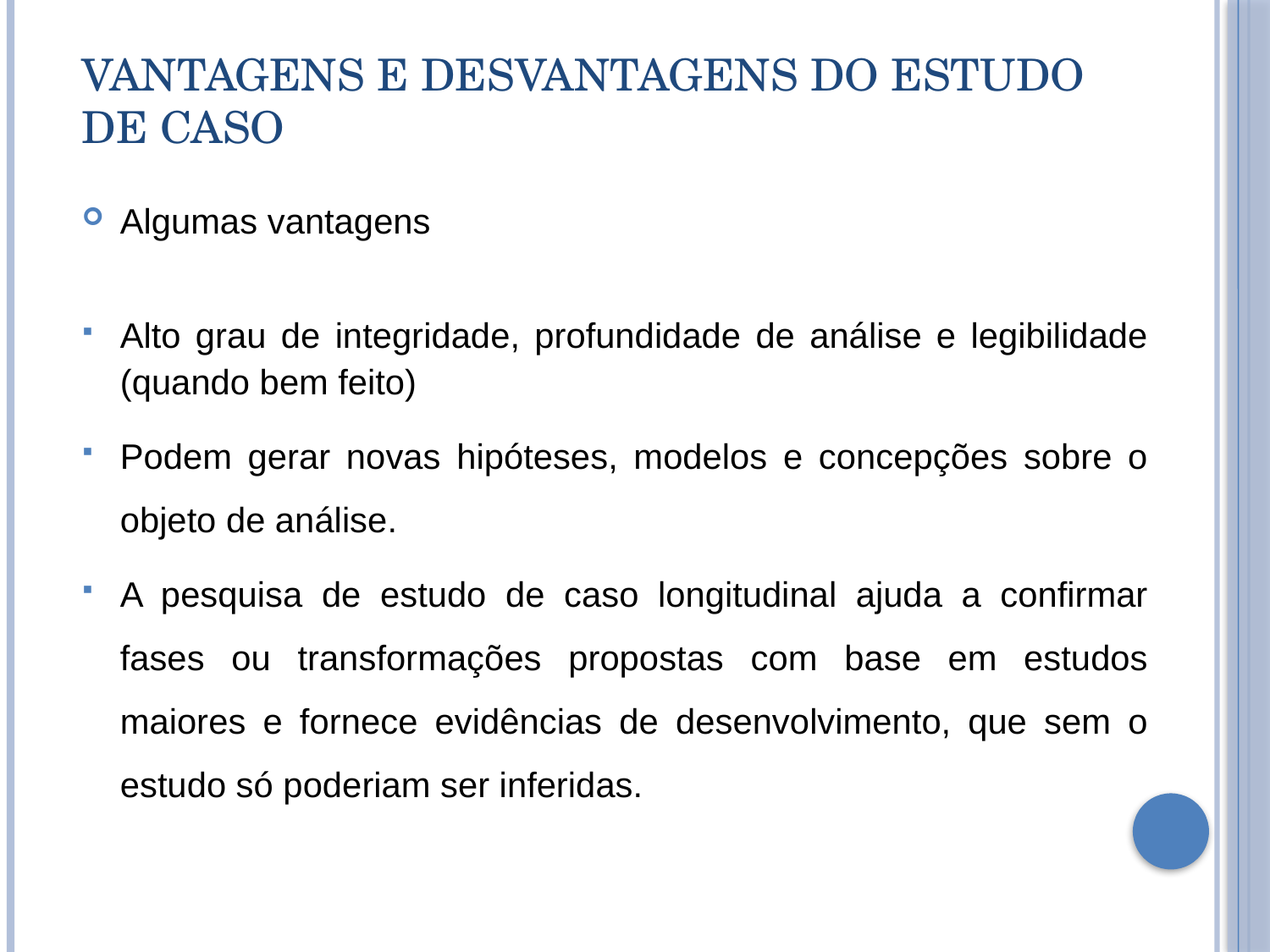

# Vantagens E Desvantagens Do Estudo De Caso
Algumas vantagens

Alto grau de integridade, profundidade de análise e legibilidade (quando bem feito)
Podem gerar novas hipóteses, modelos e concepções sobre o objeto de análise.
A pesquisa de estudo de caso longitudinal ajuda a confirmar fases ou transformações propostas com base em estudos maiores e fornece evidências de desenvolvimento, que sem o estudo só poderiam ser inferidas.